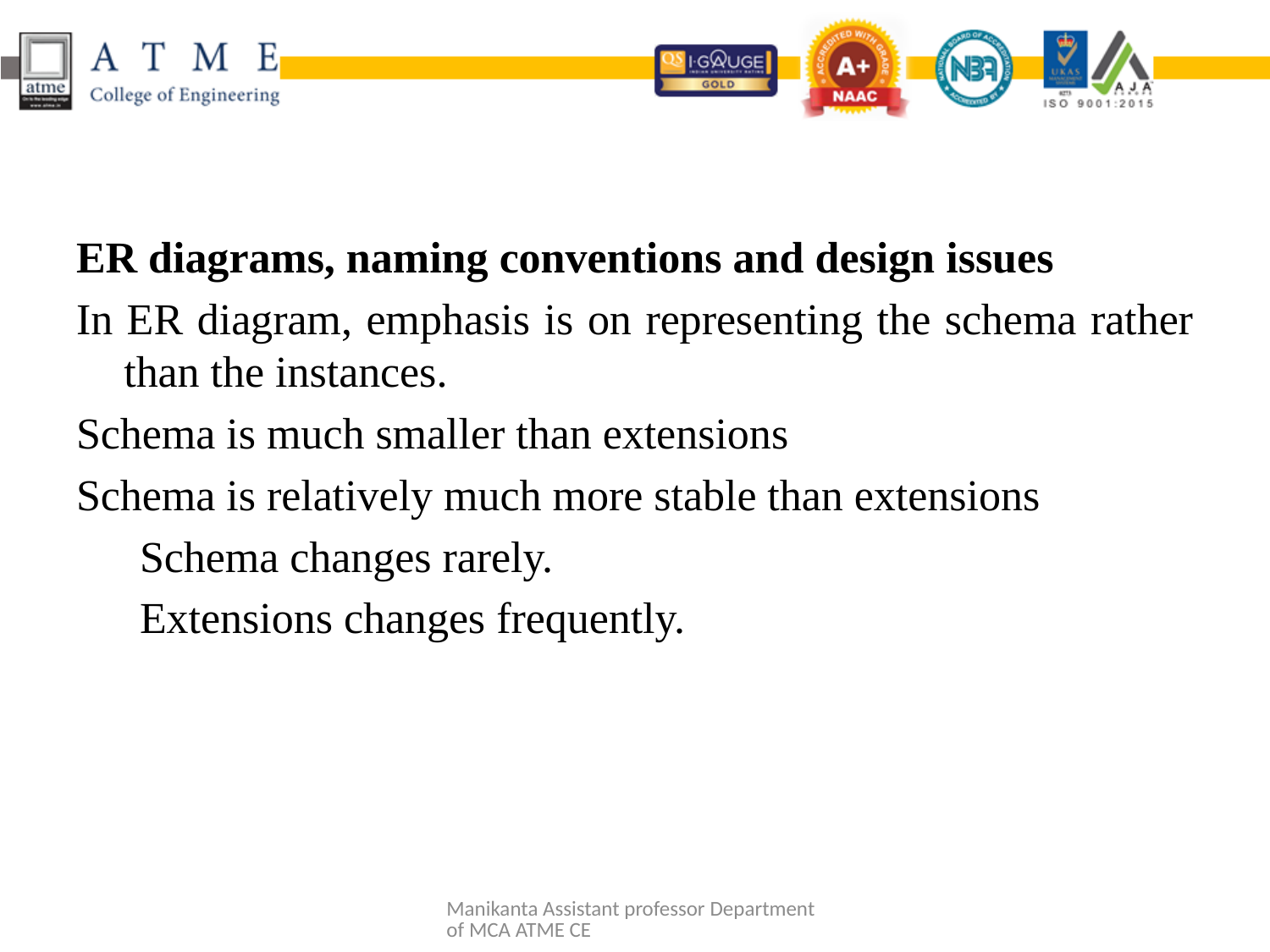

ER diagrams, naming conventions and design issues
In ER diagram, emphasis is on representing the schema rather than the instances.
Schema is much smaller than extensions
Schema is relatively much more stable than extensions
Schema changes rarely.
Extensions changes frequently.

Manikanta Assistant professor Department of MCA ATME CE